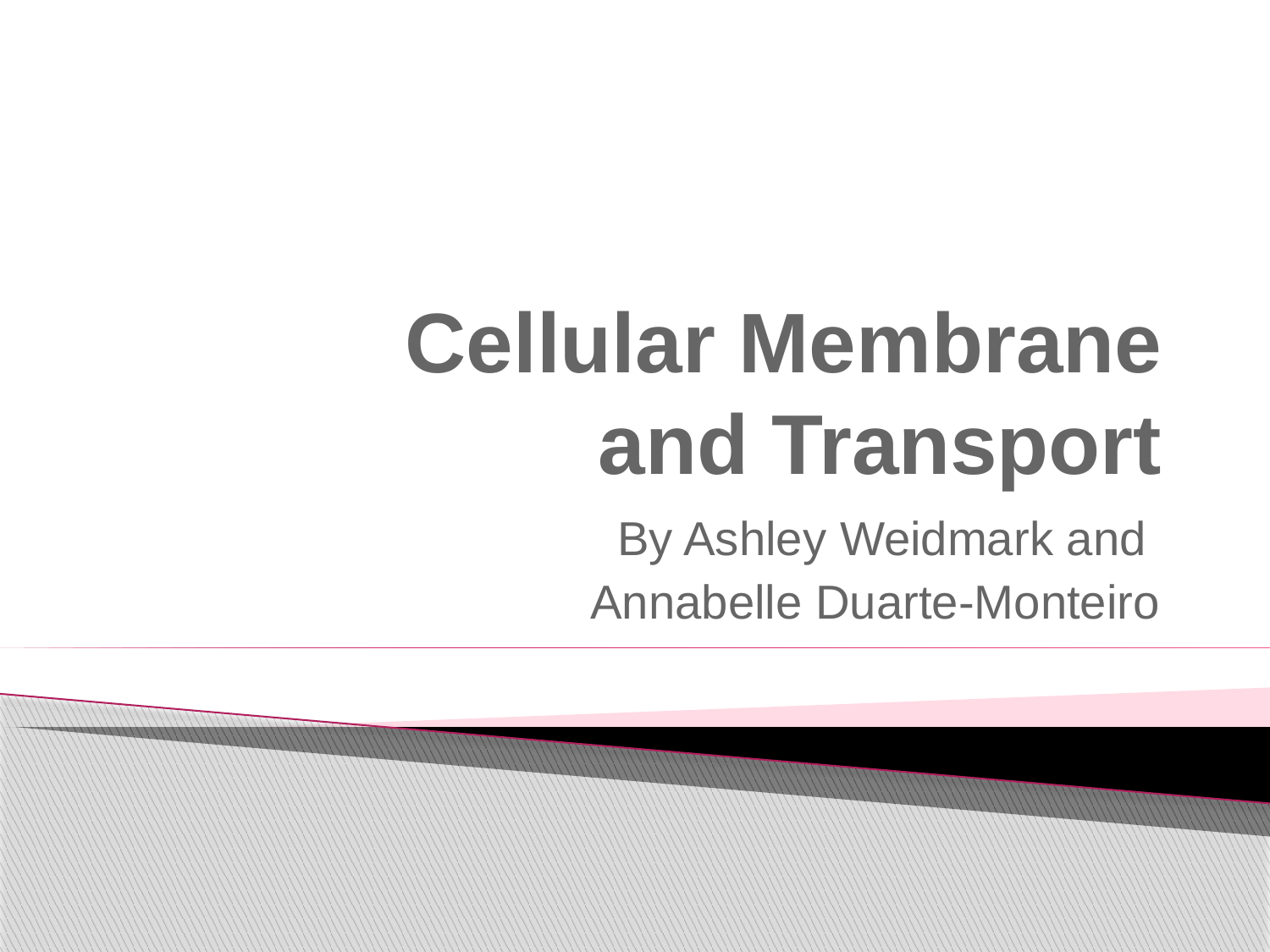

# Cellular Membrane and Transport
By Ashley Weidmark and
Annabelle Duarte-Monteiro